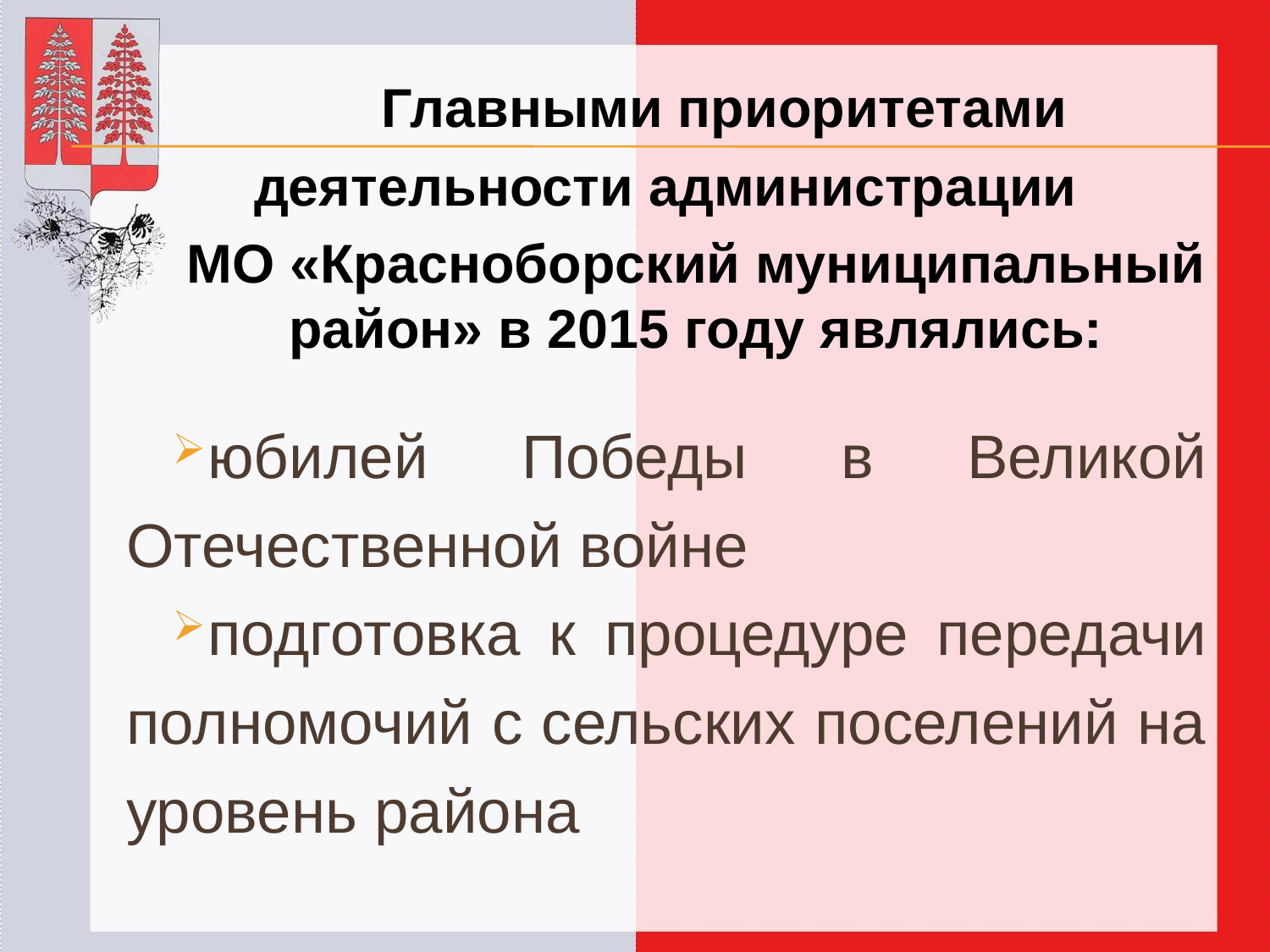

Главными приоритетами
деятельности администрации
МО «Красноборский муниципальный район» в 2015 году являлись:

юбилей Победы в Великой Отечественной войне
подготовка к процедуре передачи полномочий с сельских поселений на уровень района